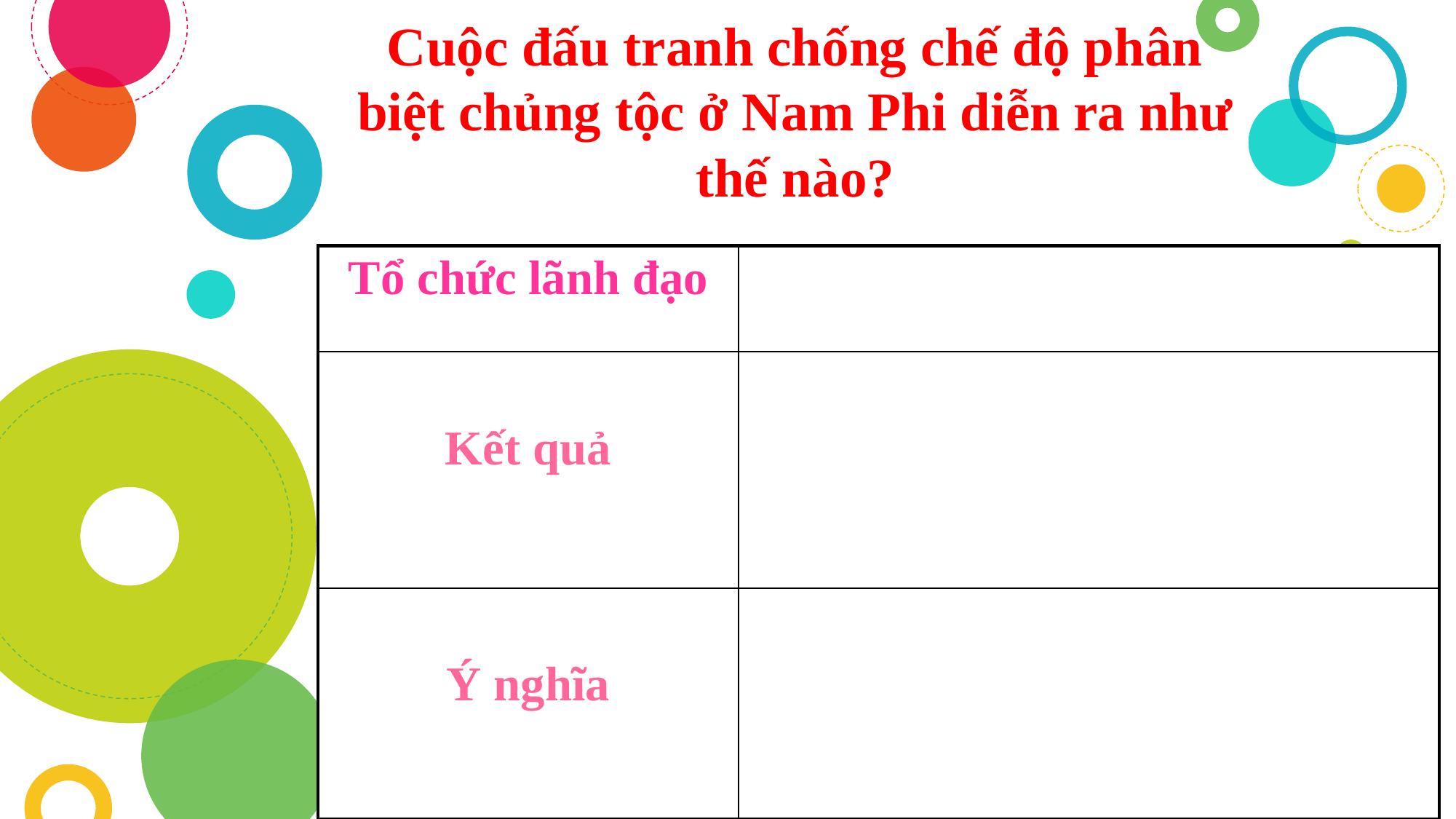

Cuộc đấu tranh chống chế độ phân biệt chủng tộc ở Nam Phi diễn ra như thế nào?
| Tổ chức lãnh đạo |  |
| --- | --- |
| Kết quả |  |
| Ý nghĩa |  |